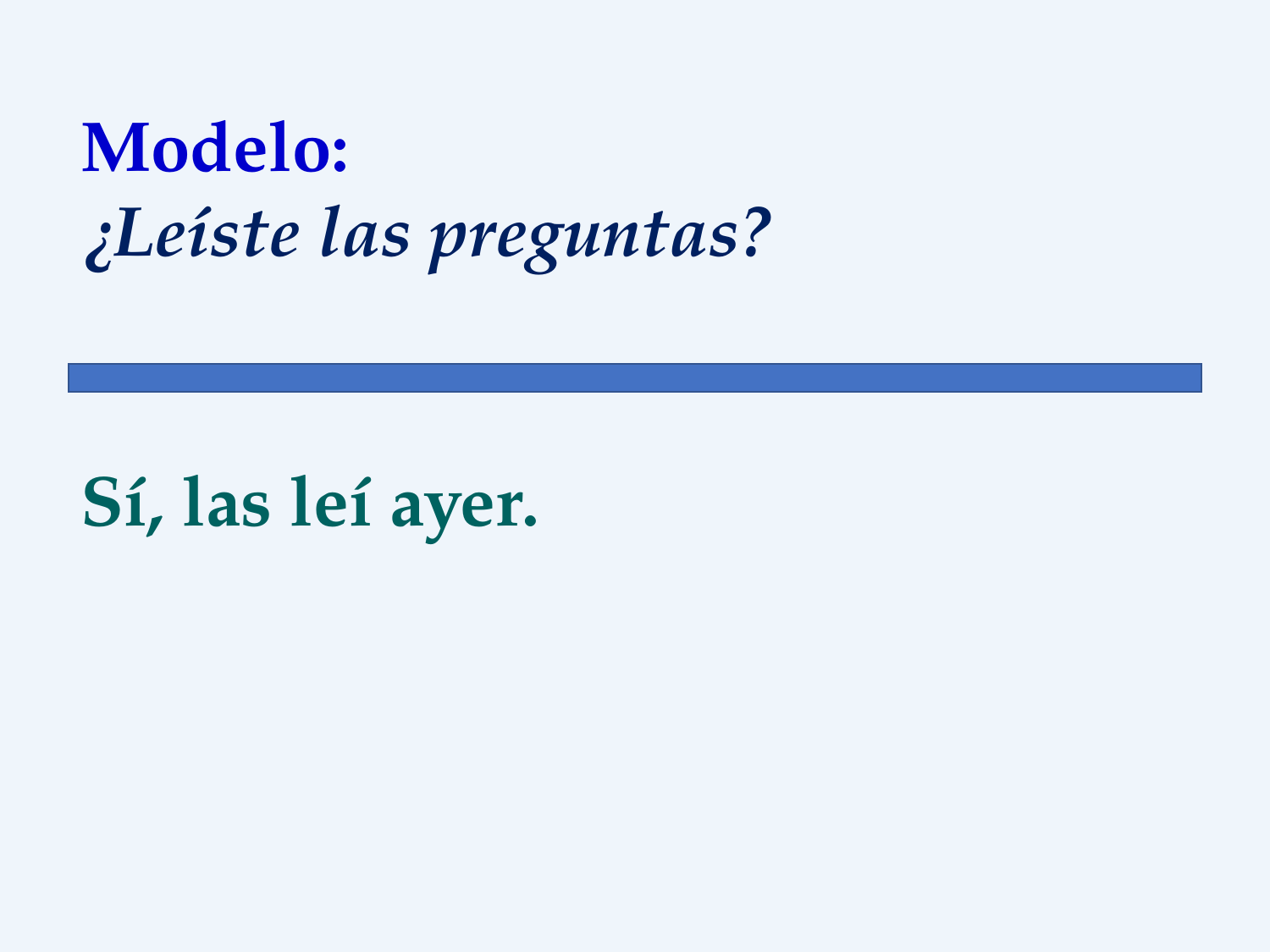

Modelo:
¿Leíste las preguntas?

Sí, las leí ayer.